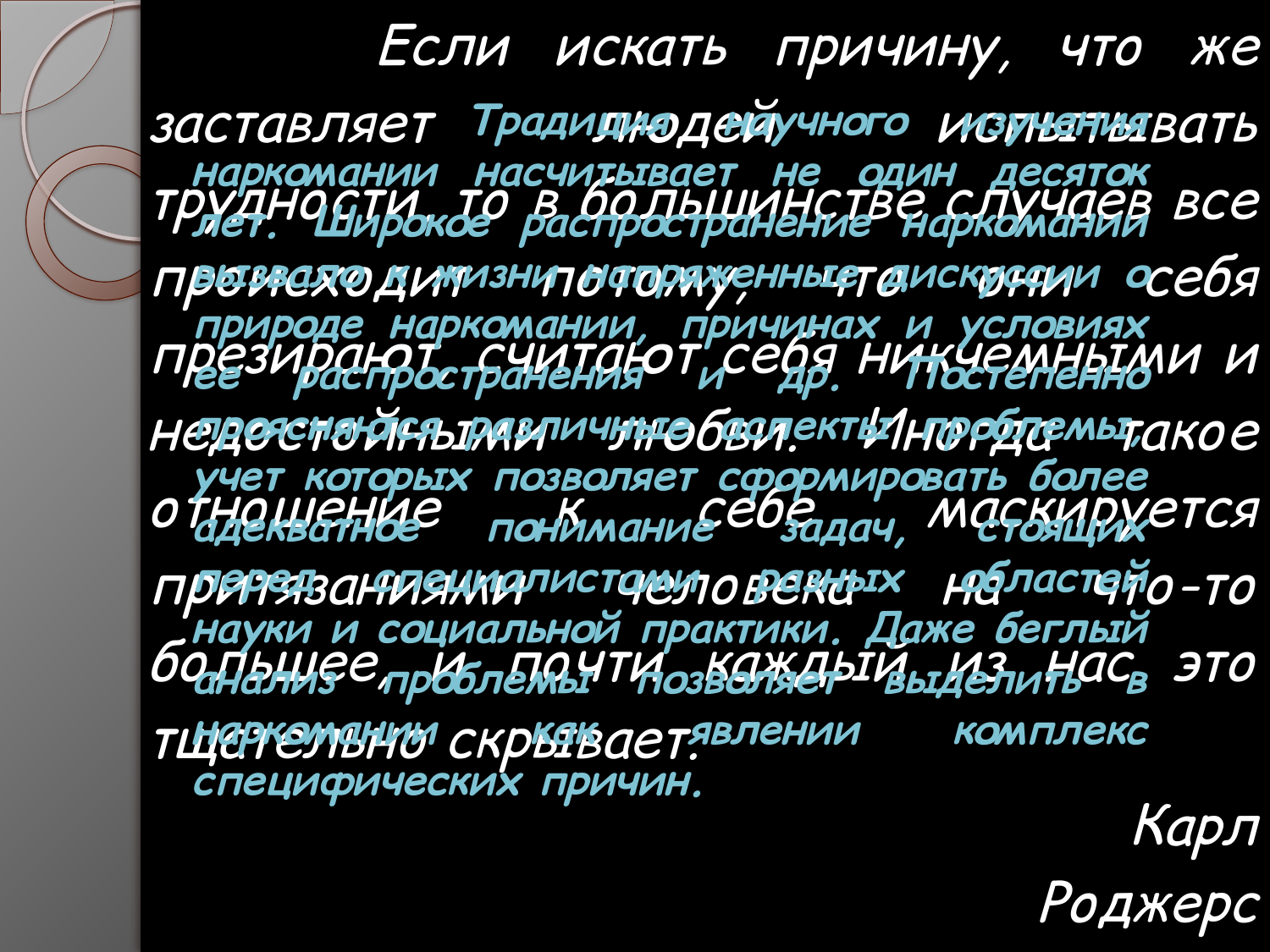

Если искать причину, что же заставляет людей испытывать трудности, то в большинстве случаев все происходит потому, что они себя презирают, считают себя никчемными и недостойными любви. Иногда такое отношение к себе маскируется притязаниями человека на что-то большее, и почти каждый из нас это тщательно скрывает.
                                              Карл Роджерс
     Традиция научного изучения наркомании насчитывает не один десяток лет. Широкое распространение наркомании вызвало к жизни напряженные дискуссии о природе наркомании, причинах и условиях ее распространения и др. Постепенно проясняются различные аспекты проблемы, учет которых позволяет сформировать более адекватное понимание задач, стоящих перед специалистами разных областей науки и социальной практики. Даже беглый анализ проблемы позволяет выделить в наркомании как явлении комплекс специфических причин.